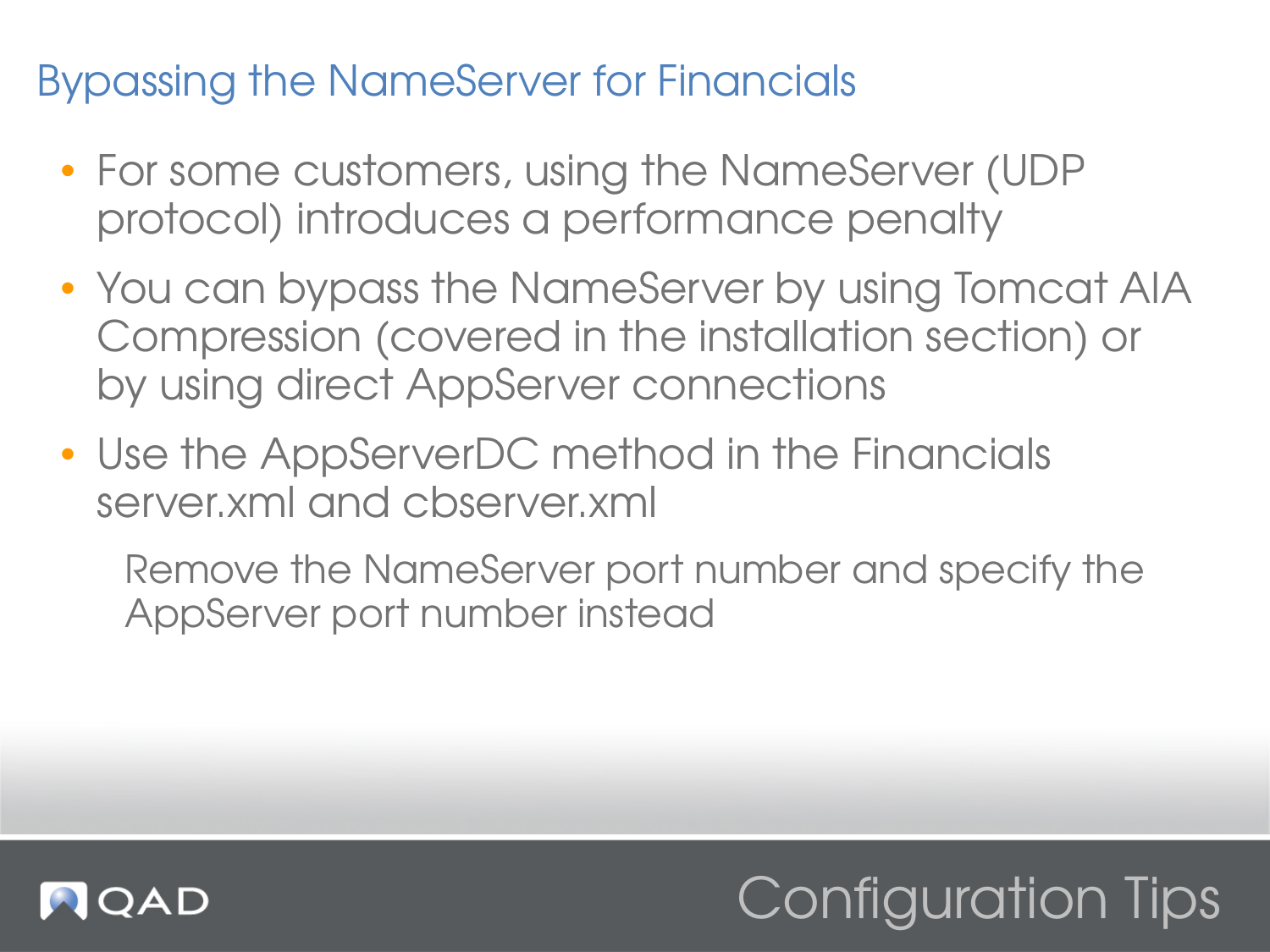

Bypassing the NameServer for Financials
For some customers, using the NameServer (UDP protocol) introduces a performance penalty
You can bypass the NameServer by using Tomcat AIA Compression (covered in the installation section) or by using direct AppServer connections
Use the AppServerDC method in the Financials server.xml and cbserver.xml
Remove the NameServer port number and specify the AppServer port number instead

# Configuration Tips